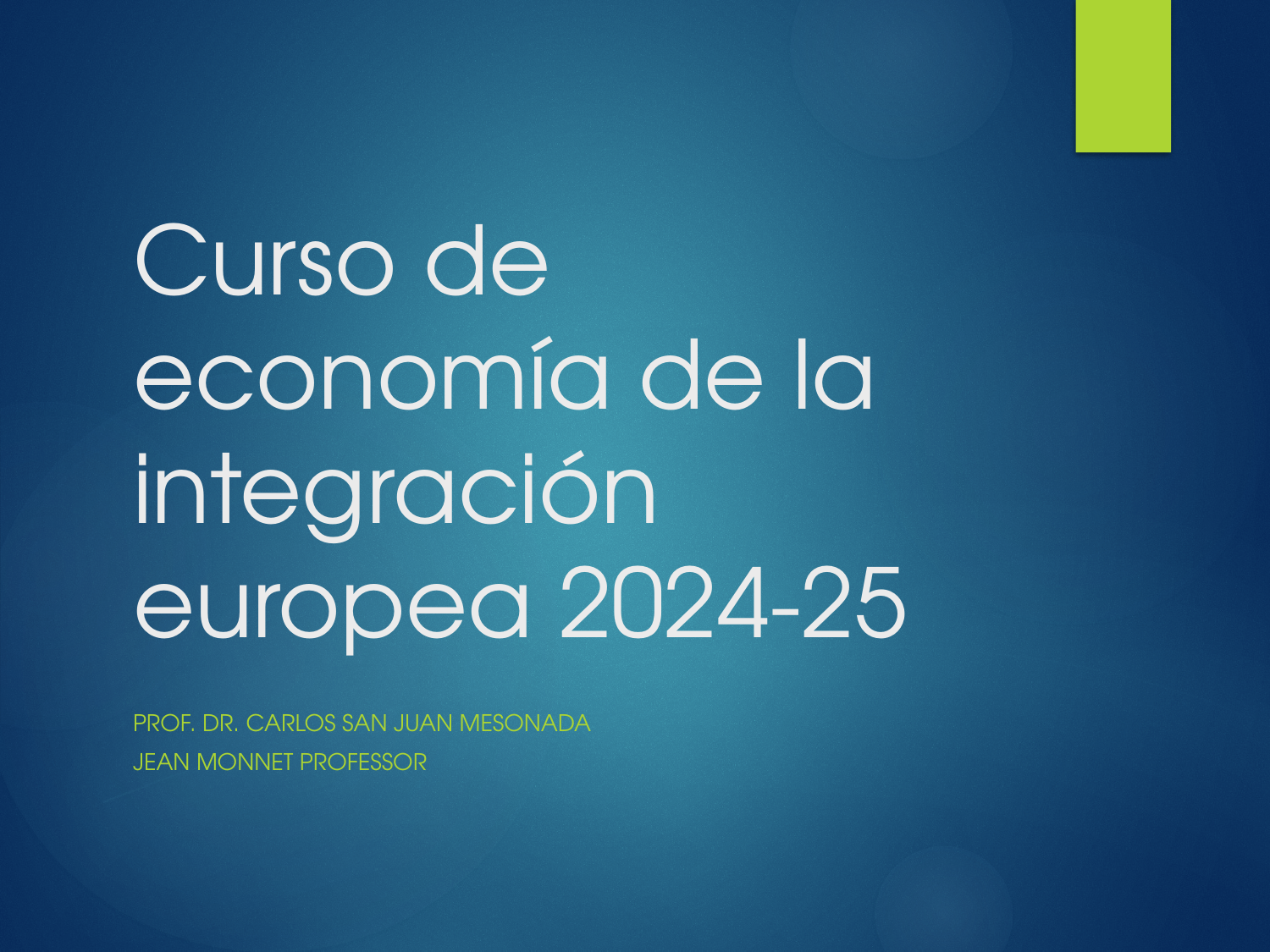

# Curso de economía de la integración europea 2024-25

Prof. dr. CARLOS san JUAN Mesonada
Jean monnet professor